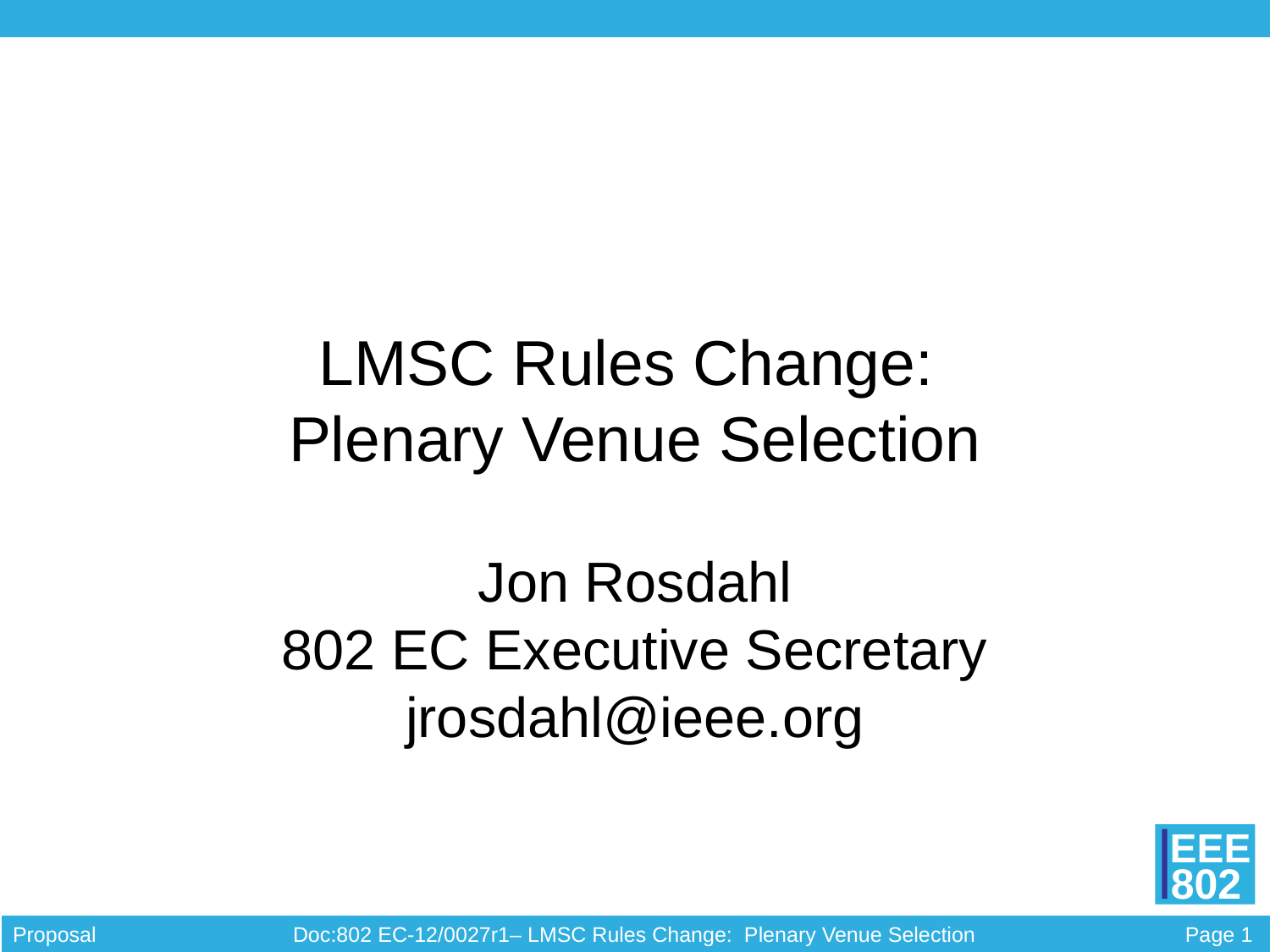

# LMSC Rules Change: Plenary Venue Selection
Jon Rosdahl
802 EC Executive Secretary
jrosdahl@ieee.org